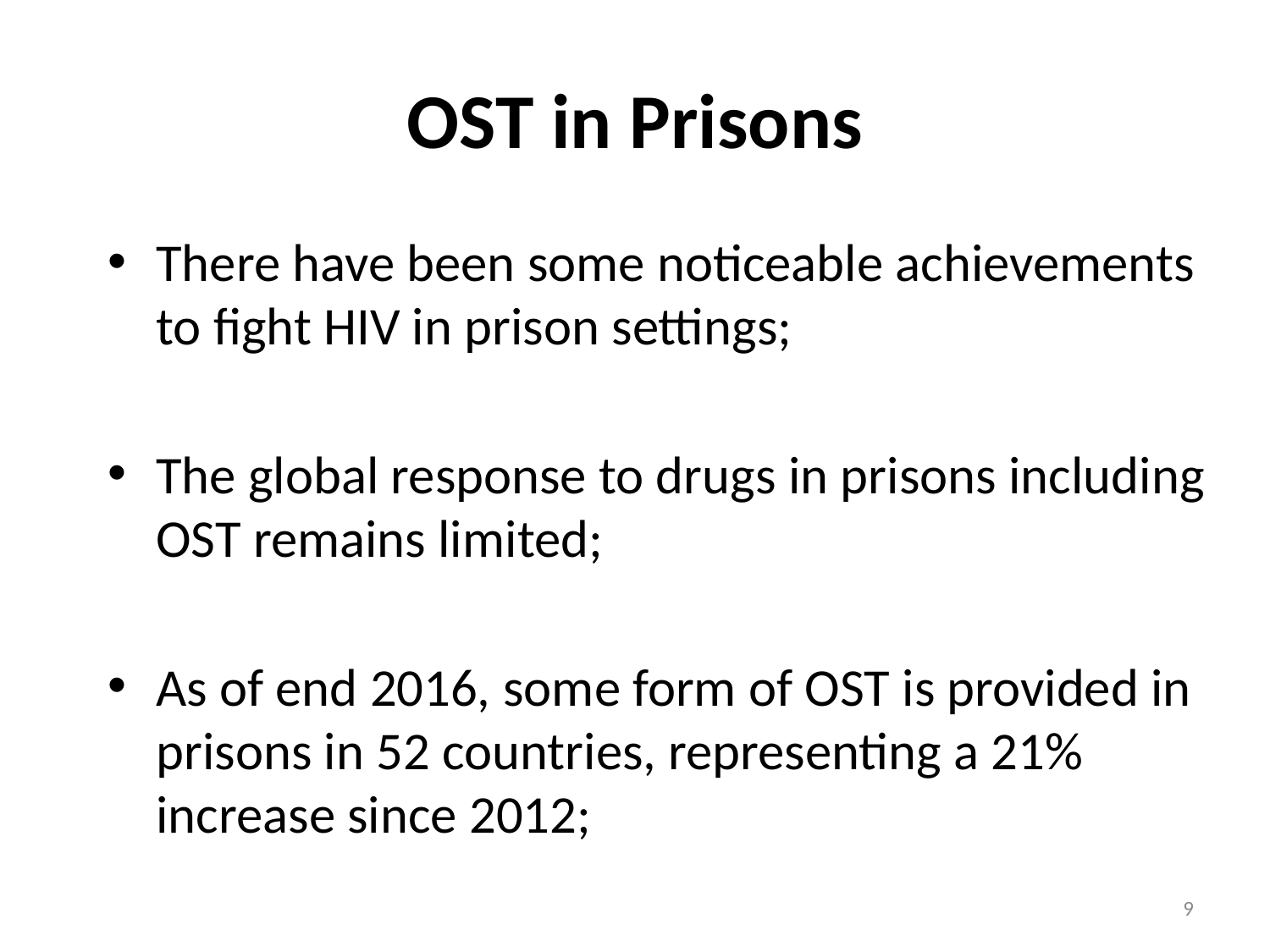

# OST in Prisons
There have been some noticeable achievements to fight HIV in prison settings;

The global response to drugs in prisons including OST remains limited;

As of end 2016, some form of OST is provided in prisons in 52 countries, representing a 21% increase since 2012;

9